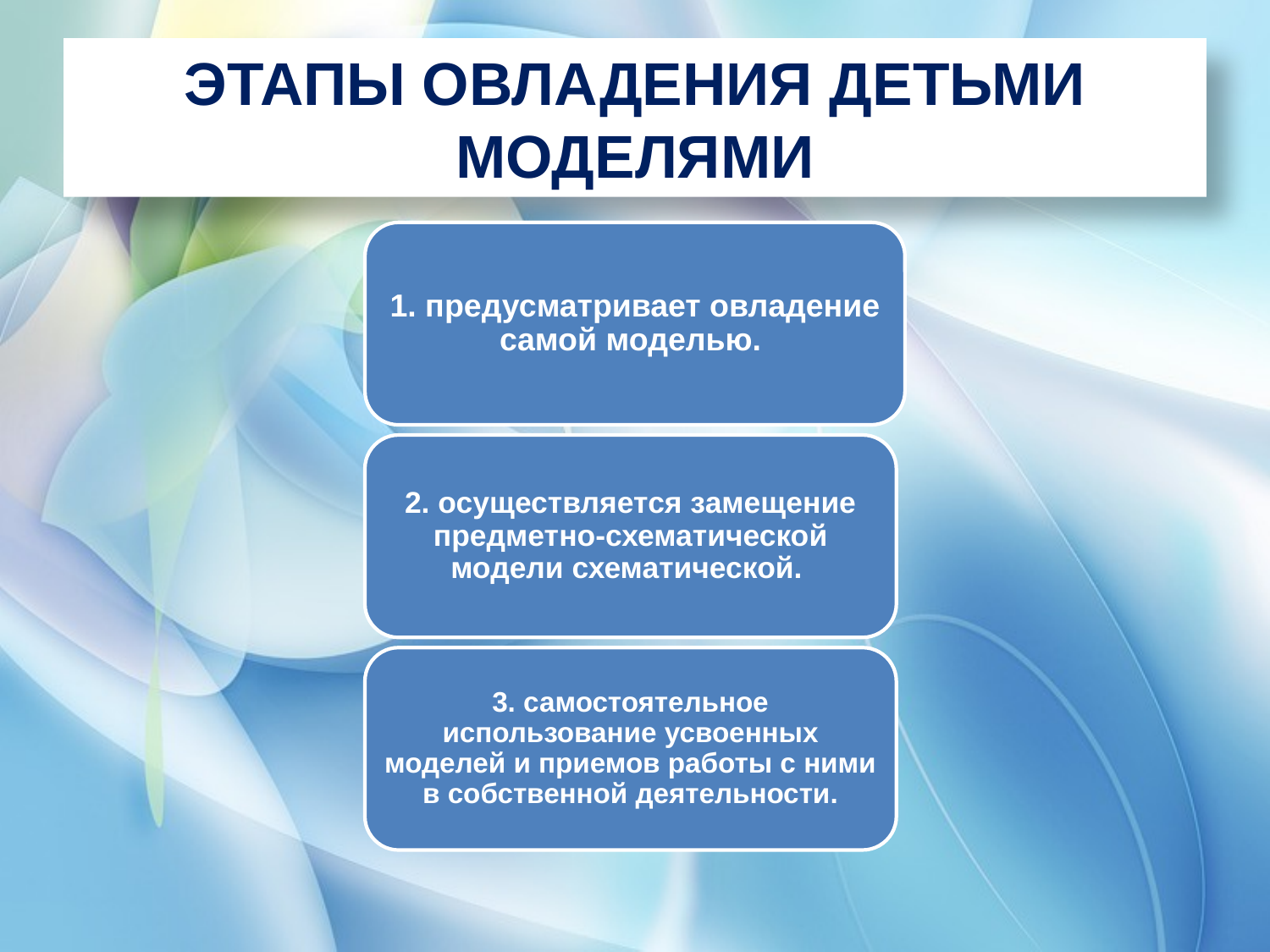

# Этапы овладения детьми моделями
1. предусматривает овладение самой моделью.
2. осуществляется замещение предметно-схематической модели схематической.
3. самостоятельное использование усвоенных моделей и приемов работы с ними в собственной деятельности.